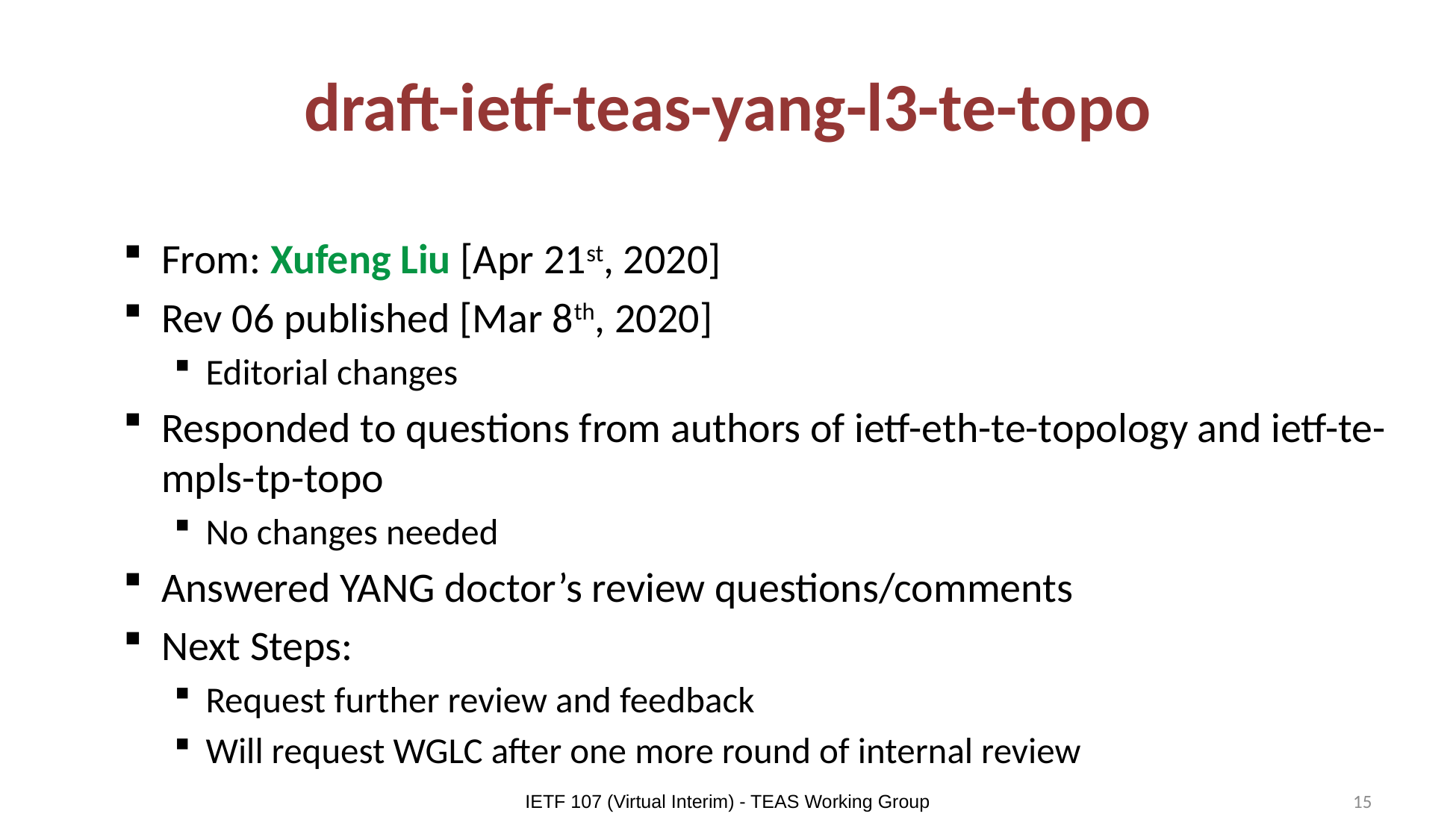

# draft-ietf-teas-yang-l3-te-topo
From: Xufeng Liu [Apr 21st, 2020]
Rev 06 published [Mar 8th, 2020]
Editorial changes
Responded to questions from authors of ietf-eth-te-topology and ietf-te-mpls-tp-topo
No changes needed
Answered YANG doctor’s review questions/comments
Next Steps:
Request further review and feedback
Will request WGLC after one more round of internal review
IETF 107 (Virtual Interim) - TEAS Working Group
15